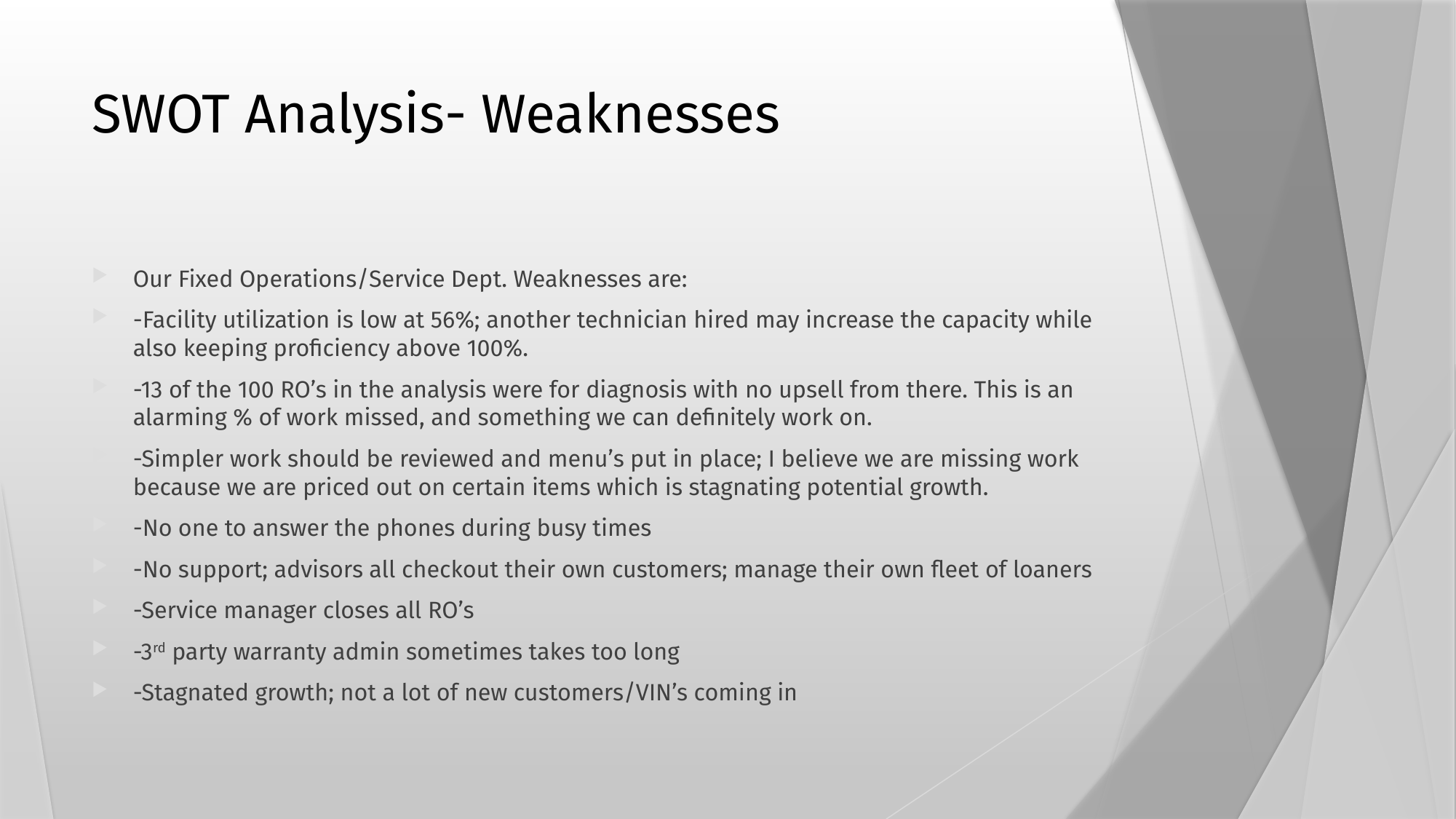

# SWOT Analysis- Weaknesses
Our Fixed Operations/Service Dept. Weaknesses are:
-Facility utilization is low at 56%; another technician hired may increase the capacity while also keeping proficiency above 100%.
-13 of the 100 RO’s in the analysis were for diagnosis with no upsell from there. This is an alarming % of work missed, and something we can definitely work on.
-Simpler work should be reviewed and menu’s put in place; I believe we are missing work because we are priced out on certain items which is stagnating potential growth.
-No one to answer the phones during busy times
-No support; advisors all checkout their own customers; manage their own fleet of loaners
-Service manager closes all RO’s
-3rd party warranty admin sometimes takes too long
-Stagnated growth; not a lot of new customers/VIN’s coming in